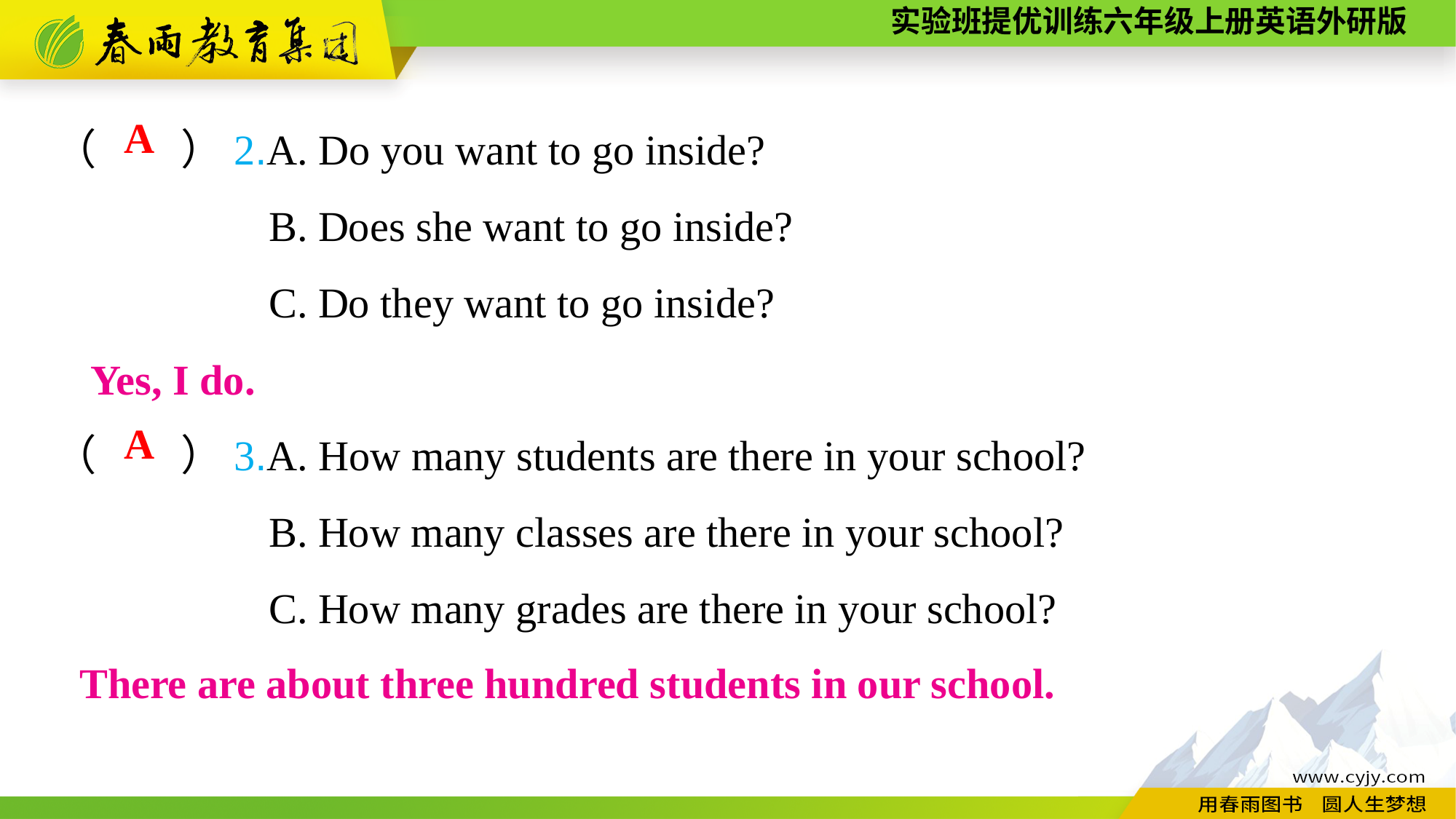

（　　）2.A. Do you want to go inside?
B. Does she want to go inside?
C. Do they want to go inside?
A
Yes, I do.
（　　）3.A. How many students are there in your school?
B. How many classes are there in your school?
C. How many grades are there in your school?
A
There are about three hundred students in our school.